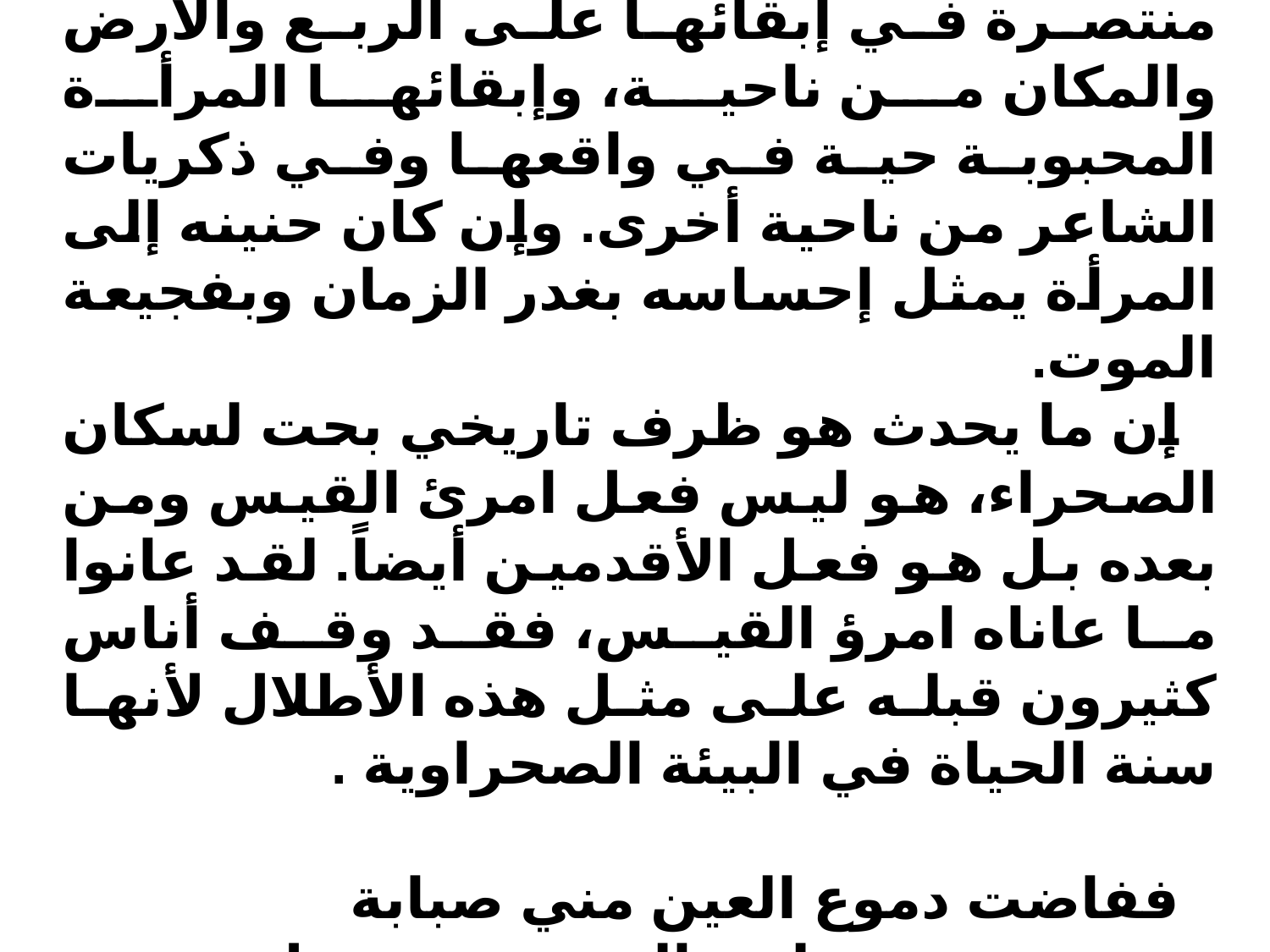

التي تبدو فاجعة في إتيانها على معالم الأحياء، متمثلاً بالطلل، ولكنها رغم ذلك منتصرة في إبقائها على الربع والأرض والمكان من ناحية، وإبقائها المرأة المحبوبة حية في واقعها وفي ذكريات الشاعر من ناحية أخرى. وإن كان حنينه إلى المرأة يمثل إحساسه بغدر الزمان وبفجيعة الموت.
إن ما يحدث هو ظرف تاريخي بحت لسكان الصحراء، هو ليس فعل امرئ القيس ومن بعده بل هو فعل الأقدمين أيضاً. لقد عانوا ما عاناه امرؤ القيس، فقد وقف أناس كثيرون قبله على مثل هذه الأطلال لأنها سنة الحياة في البيئة الصحراوية .

ففاضت دموع العين مني صبابة
                     على النحر حتى بل دمعي محملي